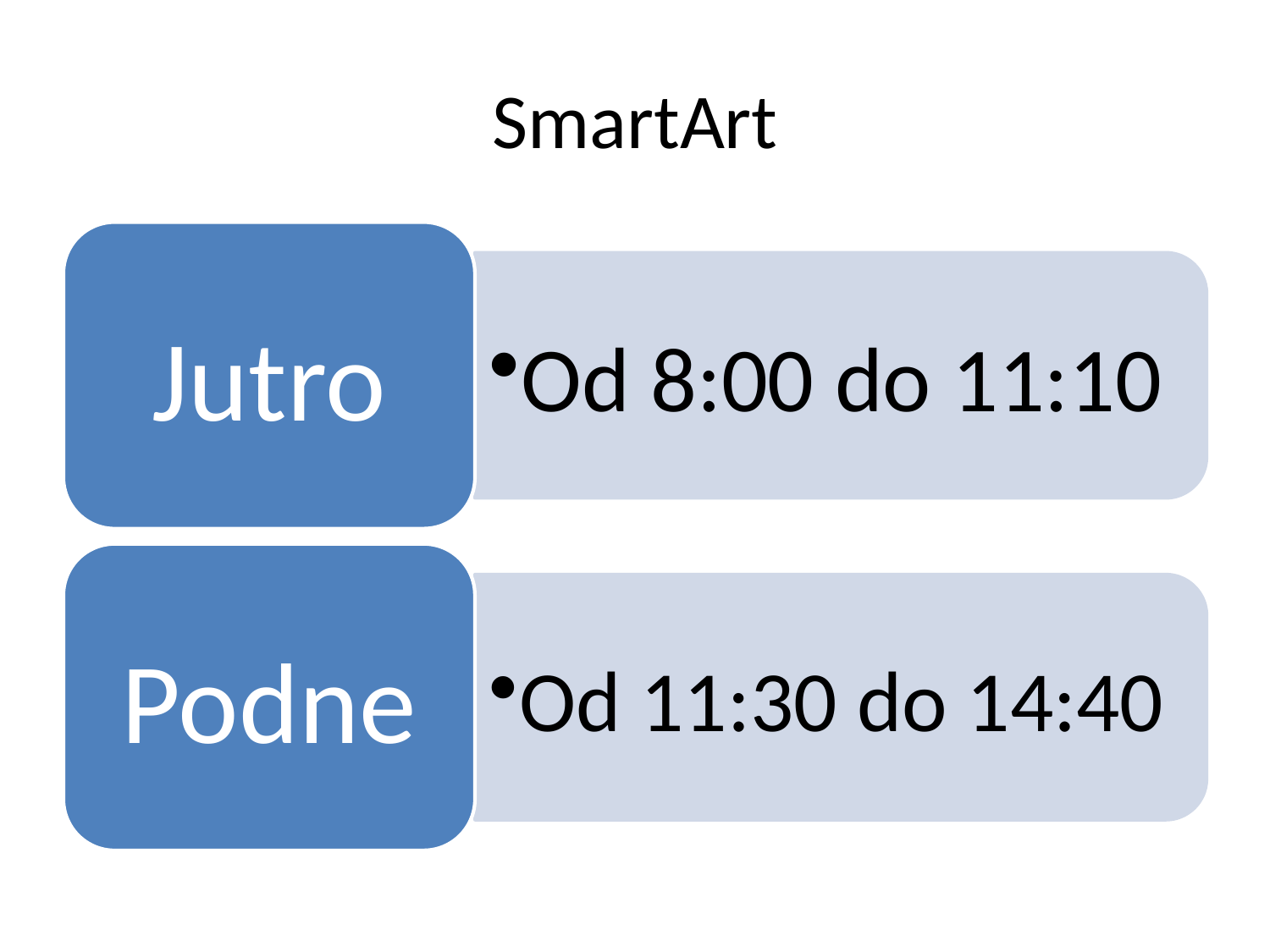

# SmartArt
Jutro
Od 8:00 do 11:10
Podne
Od 11:30 do 14:40